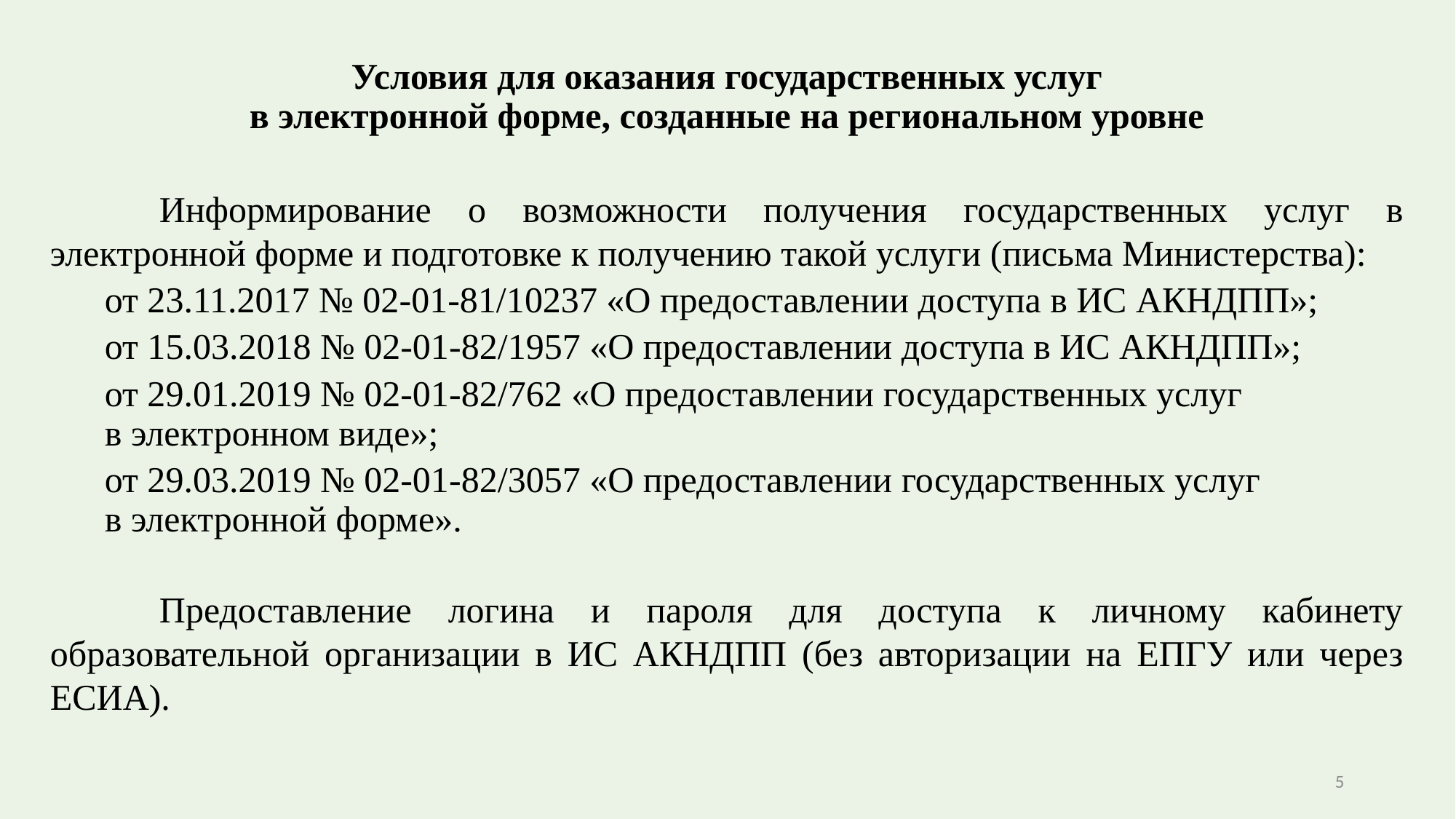

# Условия для оказания государственных услуг в электронной форме, созданные на региональном уровне
	Информирование о возможности получения государственных услуг в электронной форме и подготовке к получению такой услуги (письма Министерства):
от 23.11.2017 № 02-01-81/10237 «О предоставлении доступа в ИС АКНДПП»;
от 15.03.2018 № 02-01-82/1957 «О предоставлении доступа в ИС АКНДПП»;
от 29.01.2019 № 02-01-82/762 «О предоставлении государственных услуг в электронном виде»;
от 29.03.2019 № 02-01-82/3057 «О предоставлении государственных услуг в электронной форме».

	Предоставление логина и пароля для доступа к личному кабинету образовательной организации в ИС АКНДПП (без авторизации на ЕПГУ или через ЕСИА).

5